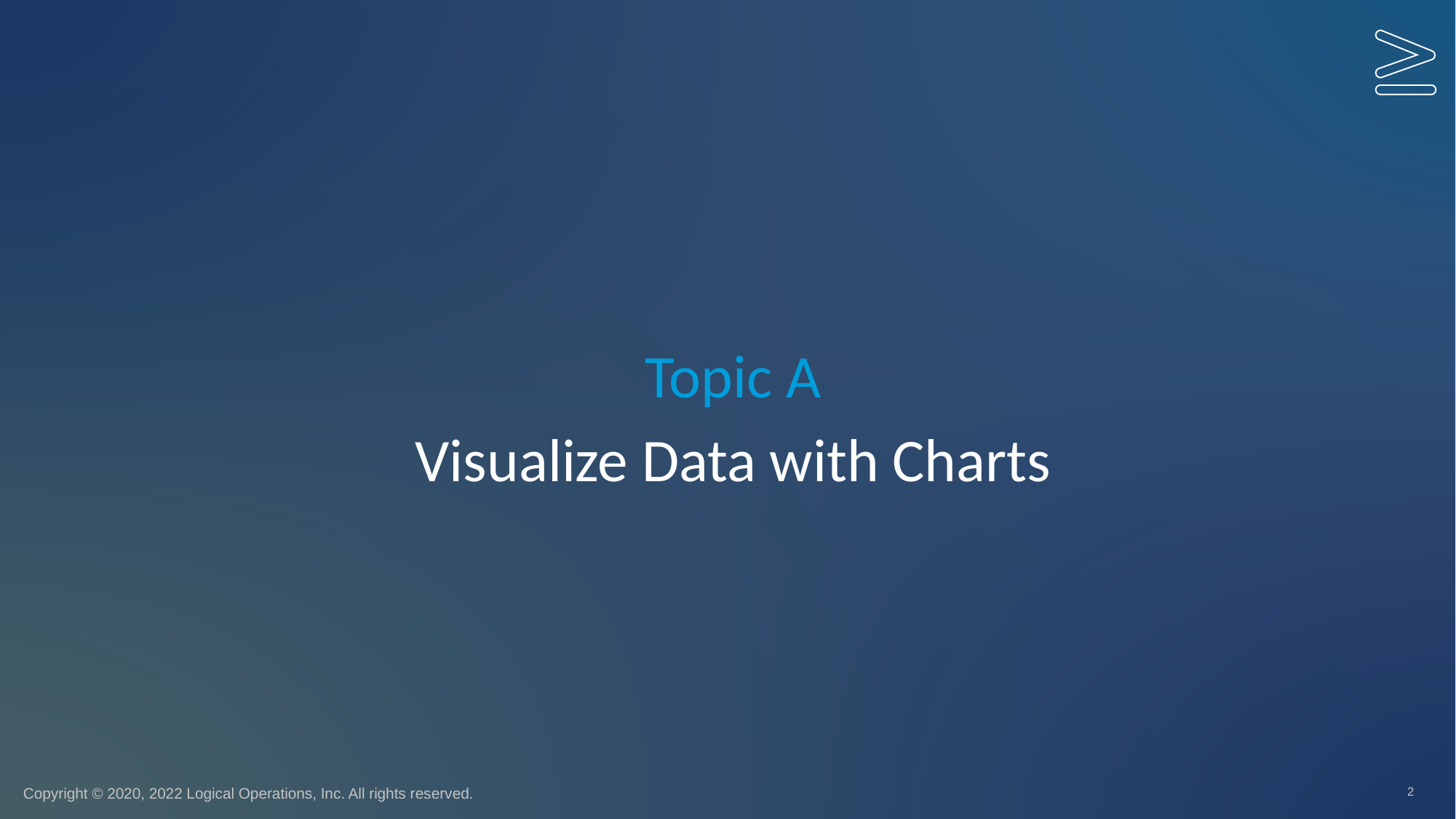

Topic A
# Visualize Data with Charts
2